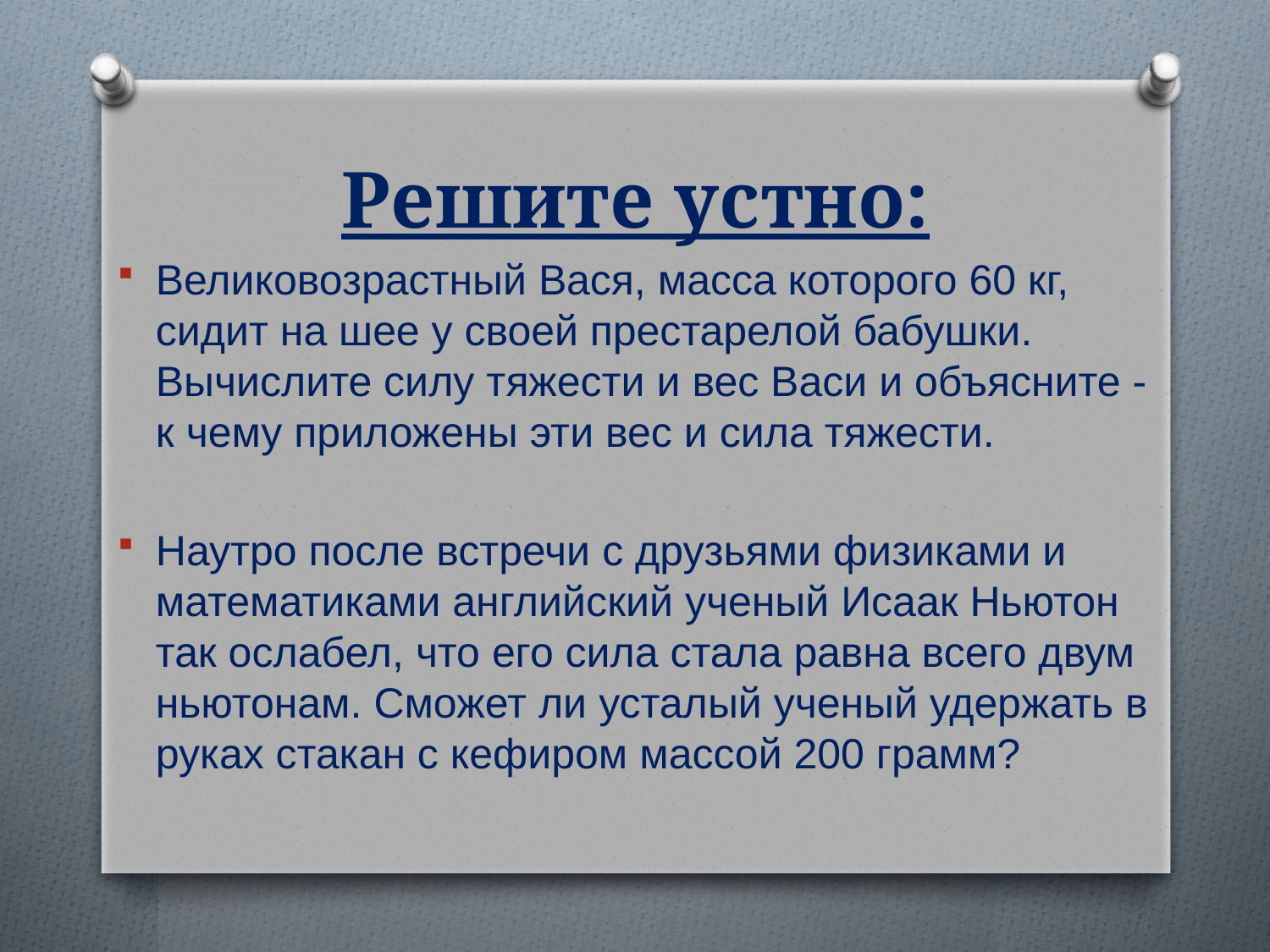

# Решите устно:
Великовозрастный Вася, масса которого 60 кг, сидит на шее у своей престарелой бабушки. Вычислите силу тяжести и вес Васи и объясните - к чему приложены эти вес и сила тяжести.

Наутро после встречи с друзьями физиками и математиками английский ученый Исаак Ньютон так ослабел, что его сила стала равна всего двум ньютонам. Сможет ли усталый ученый удержать в руках стакан с кефиром массой 200 грамм?